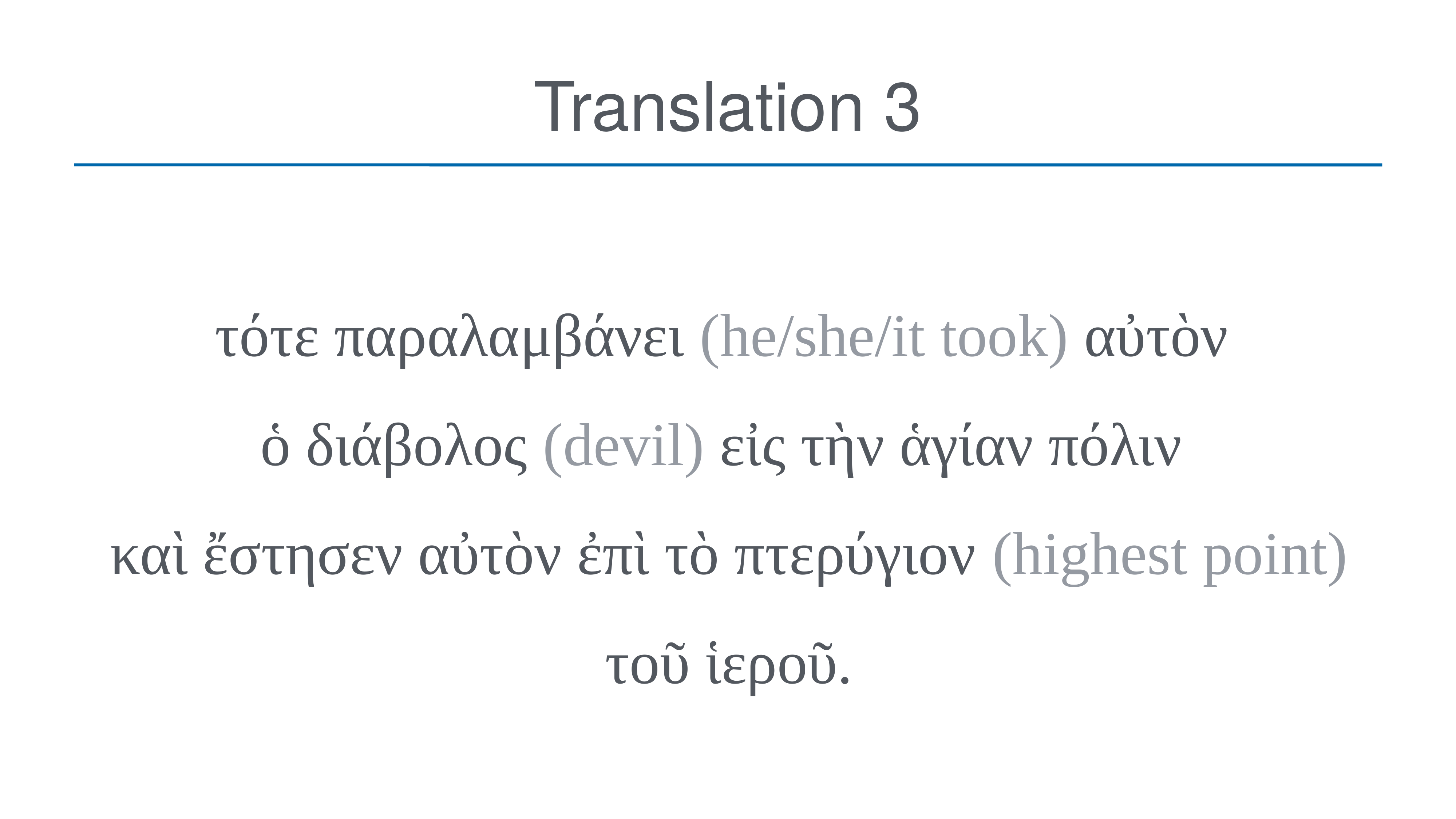

# Translation 3
τότε παραλαμβάνει (he/she/it took) αὐτὸν
ὁ διάβολος (devil) εἰς τὴν ἁγίαν πόλιν
καὶ ἔστησεν αὐτὸν ἐπὶ τὸ πτερύγιον (highest point) τοῦ ἱεροῦ.